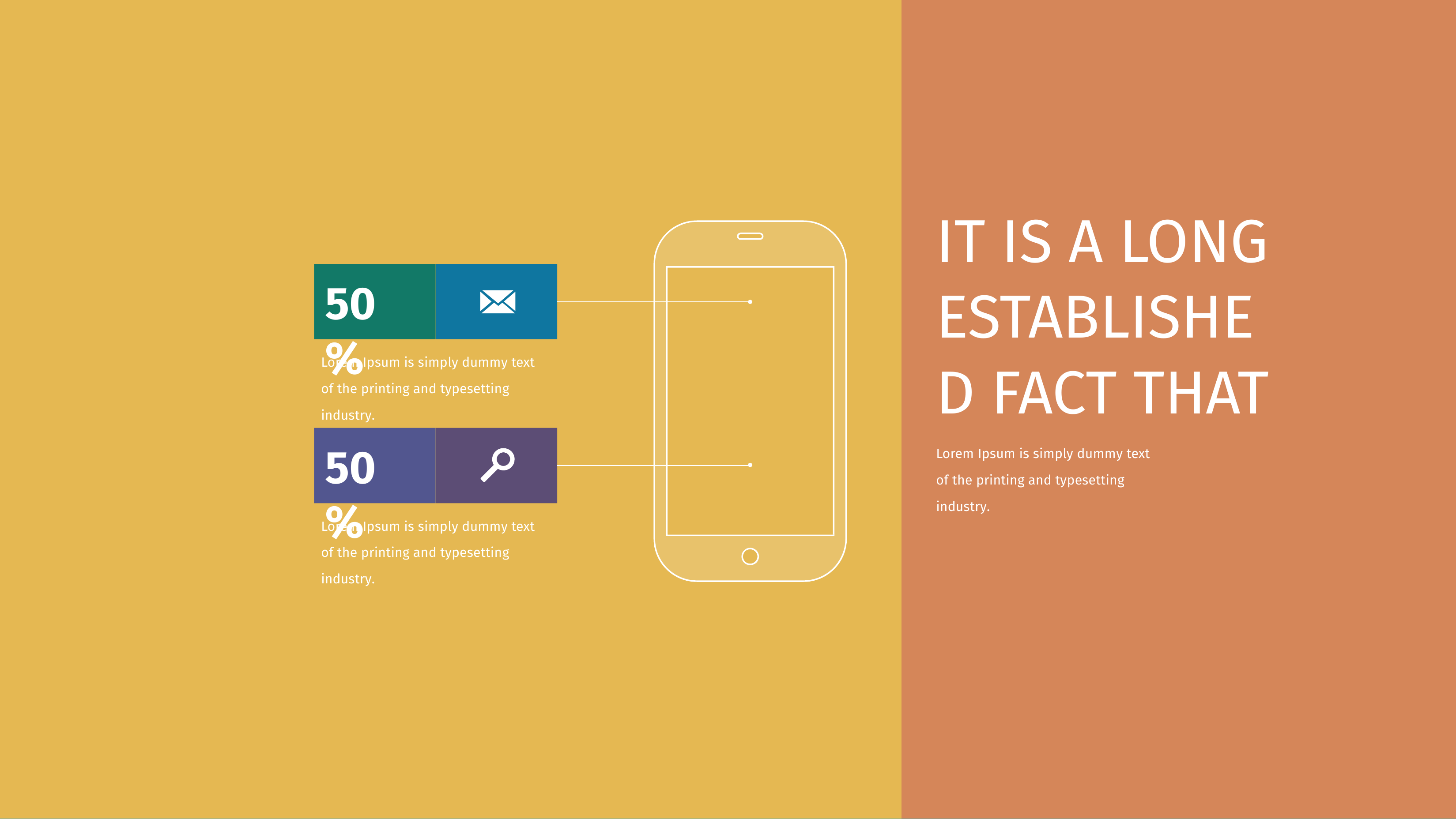

IT IS A LONG ESTABLISHED FACT THAT

50%

Lorem Ipsum is simply dummy text of the printing and typesetting industry.

Lorem Ipsum is simply dummy text of the printing and typesetting industry.
50%

Lorem Ipsum is simply dummy text of the printing and typesetting industry.